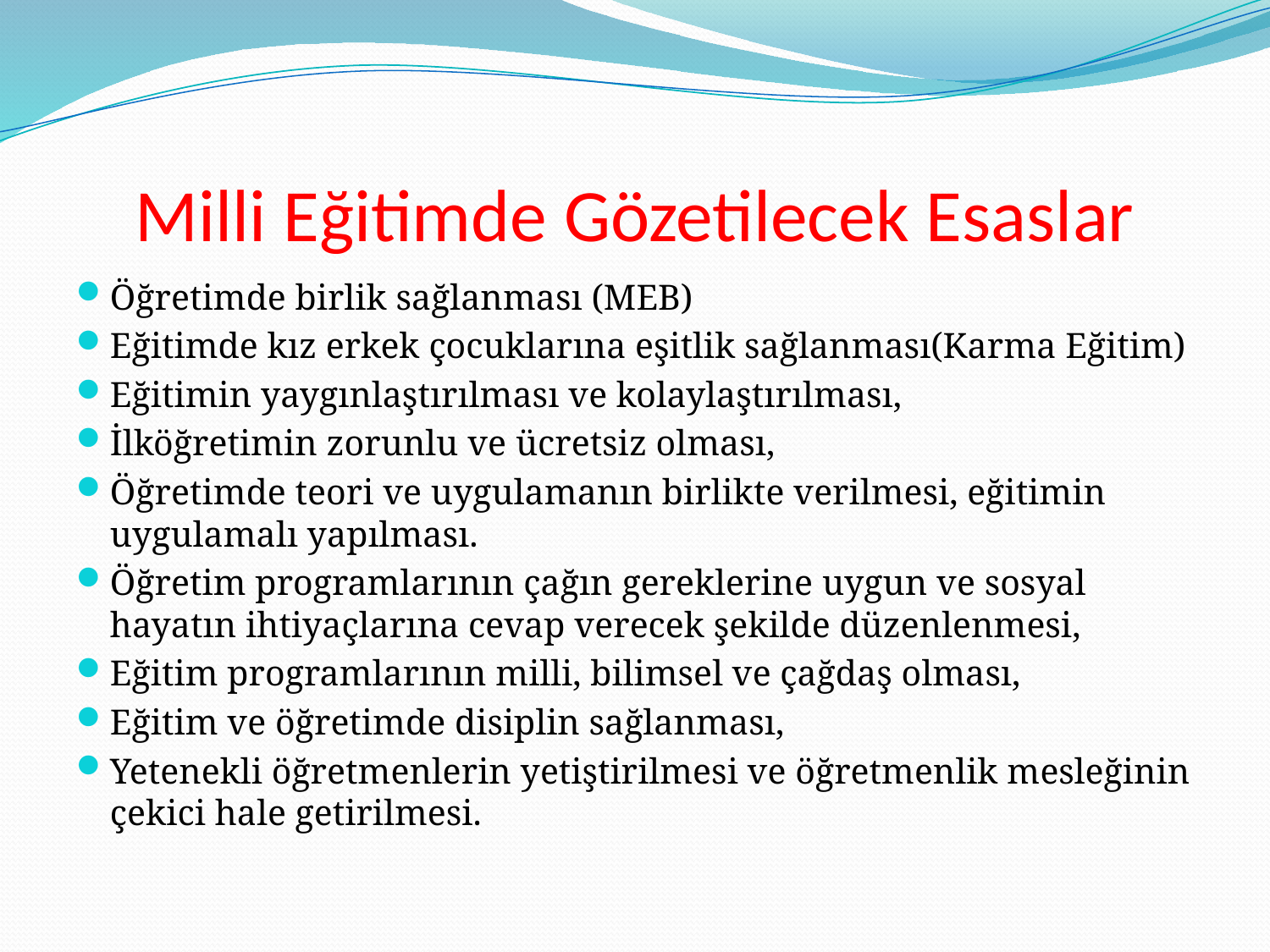

# Milli Eğitimde Gözetilecek Esaslar
Öğretimde birlik sağlanması (MEB)
Eğitimde kız erkek çocuklarına eşitlik sağlanması(Karma Eğitim)
Eğitimin yaygınlaştırılması ve kolaylaştırılması,
İlköğretimin zorunlu ve ücretsiz olması,
Öğretimde teori ve uygulamanın birlikte verilmesi, eğitimin uygulamalı yapılması.
Öğretim programlarının çağın gereklerine uygun ve sosyal hayatın ihtiyaçlarına cevap verecek şekilde düzenlenmesi,
Eğitim programlarının milli, bilimsel ve çağdaş olması,
Eğitim ve öğretimde disiplin sağlanması,
Yetenekli öğretmenlerin yetiştirilmesi ve öğretmenlik mesleğinin çekici hale getirilmesi.